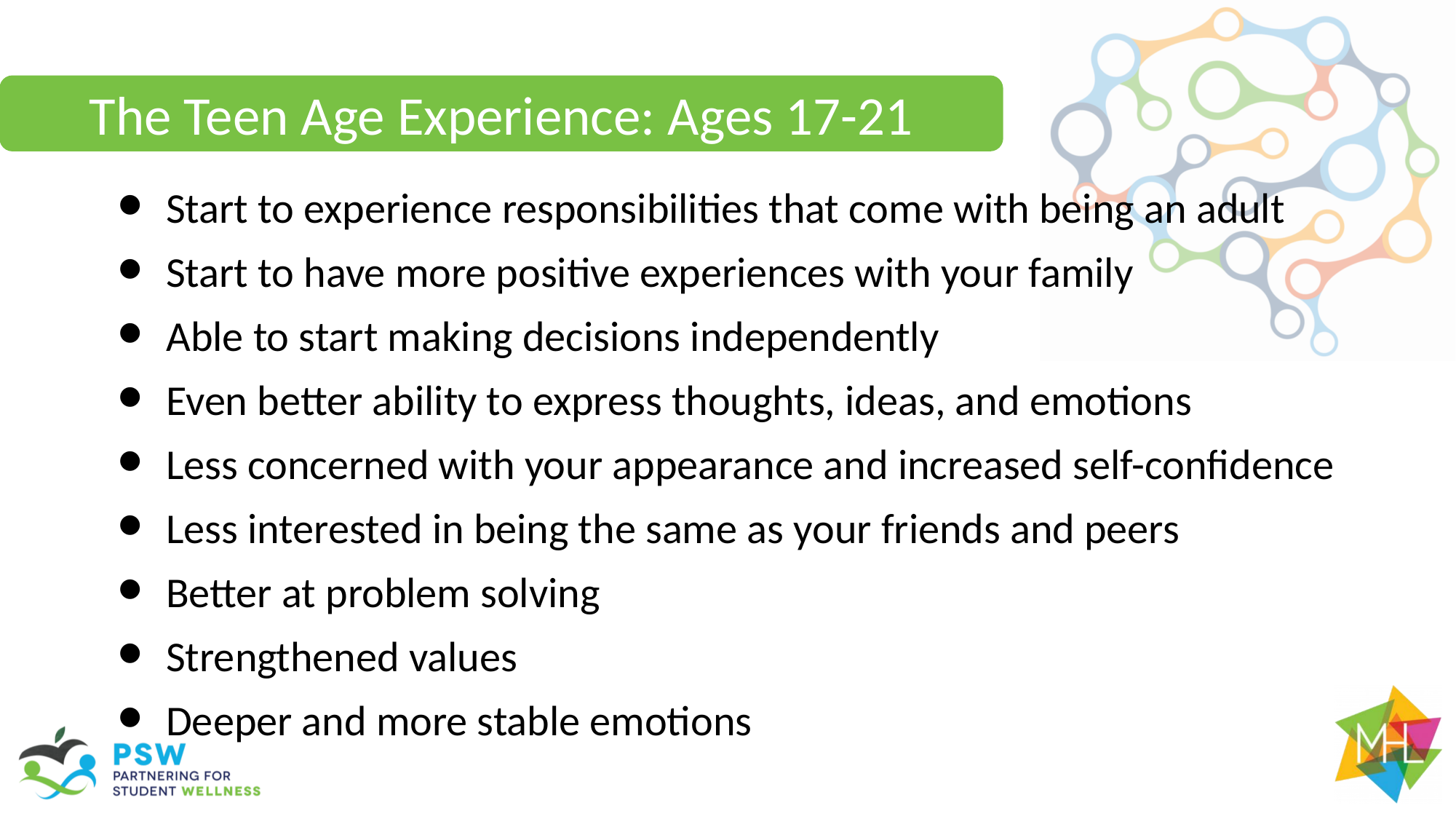

The Teen Age Experience: Ages 17-21

Start to experience responsibilities that come with being an adult
Start to have more positive experiences with your family
Able to start making decisions independently
Even better ability to express thoughts, ideas, and emotions
Less concerned with your appearance and increased self-confidence
Less interested in being the same as your friends and peers
Better at problem solving
Strengthened values
Deeper and more stable emotions